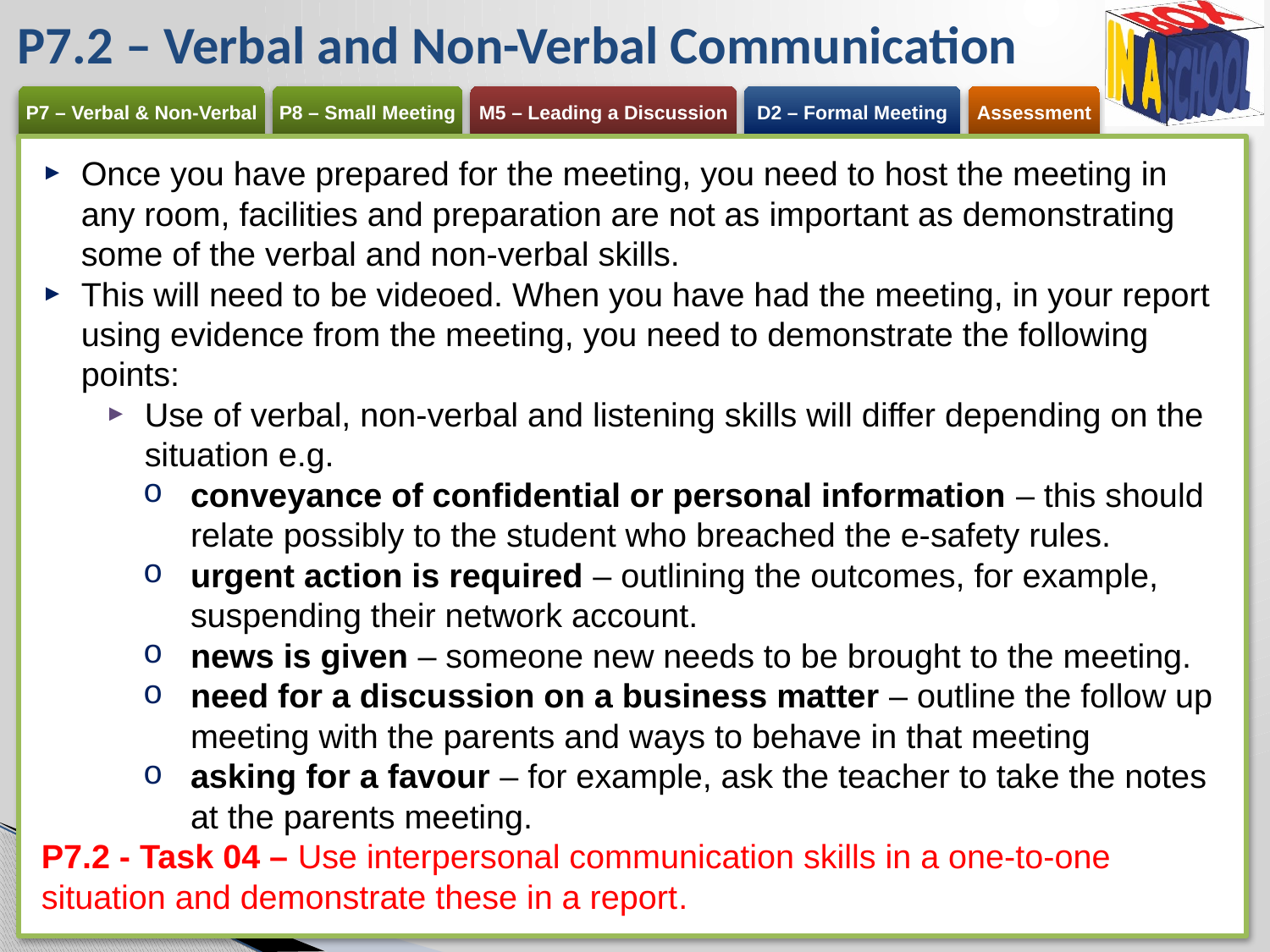

# P7.2 – Verbal and Non-Verbal Communication
Once you have prepared for the meeting, you need to host the meeting in any room, facilities and preparation are not as important as demonstrating some of the verbal and non-verbal skills.
This will need to be videoed. When you have had the meeting, in your report using evidence from the meeting, you need to demonstrate the following points:
Use of verbal, non-verbal and listening skills will differ depending on the situation e.g.
conveyance of confidential or personal information – this should relate possibly to the student who breached the e-safety rules.
urgent action is required – outlining the outcomes, for example, suspending their network account.
news is given – someone new needs to be brought to the meeting.
need for a discussion on a business matter – outline the follow up meeting with the parents and ways to behave in that meeting
asking for a favour – for example, ask the teacher to take the notes at the parents meeting.
P7.2 - Task 04 – Use interpersonal communication skills in a one-to-one situation and demonstrate these in a report.